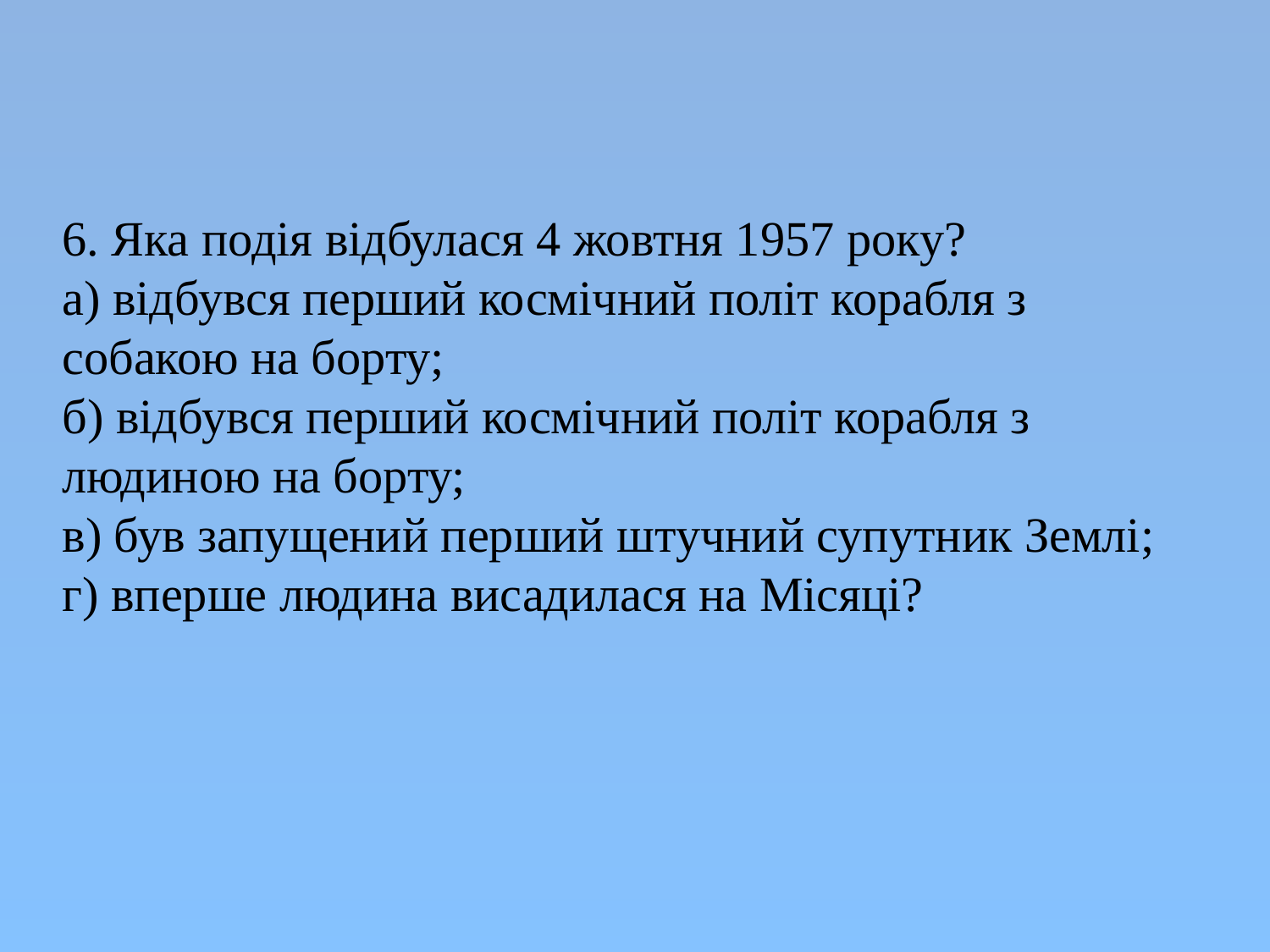

6. Яка подія відбулася 4 жовтня 1957 року?
а) відбувся перший космічний політ корабля з собакою на борту;
б) відбувся перший космічний політ корабля з людиною на борту;
в) був запущений перший штучний супутник Землі;
г) вперше людина висадилася на Місяці?